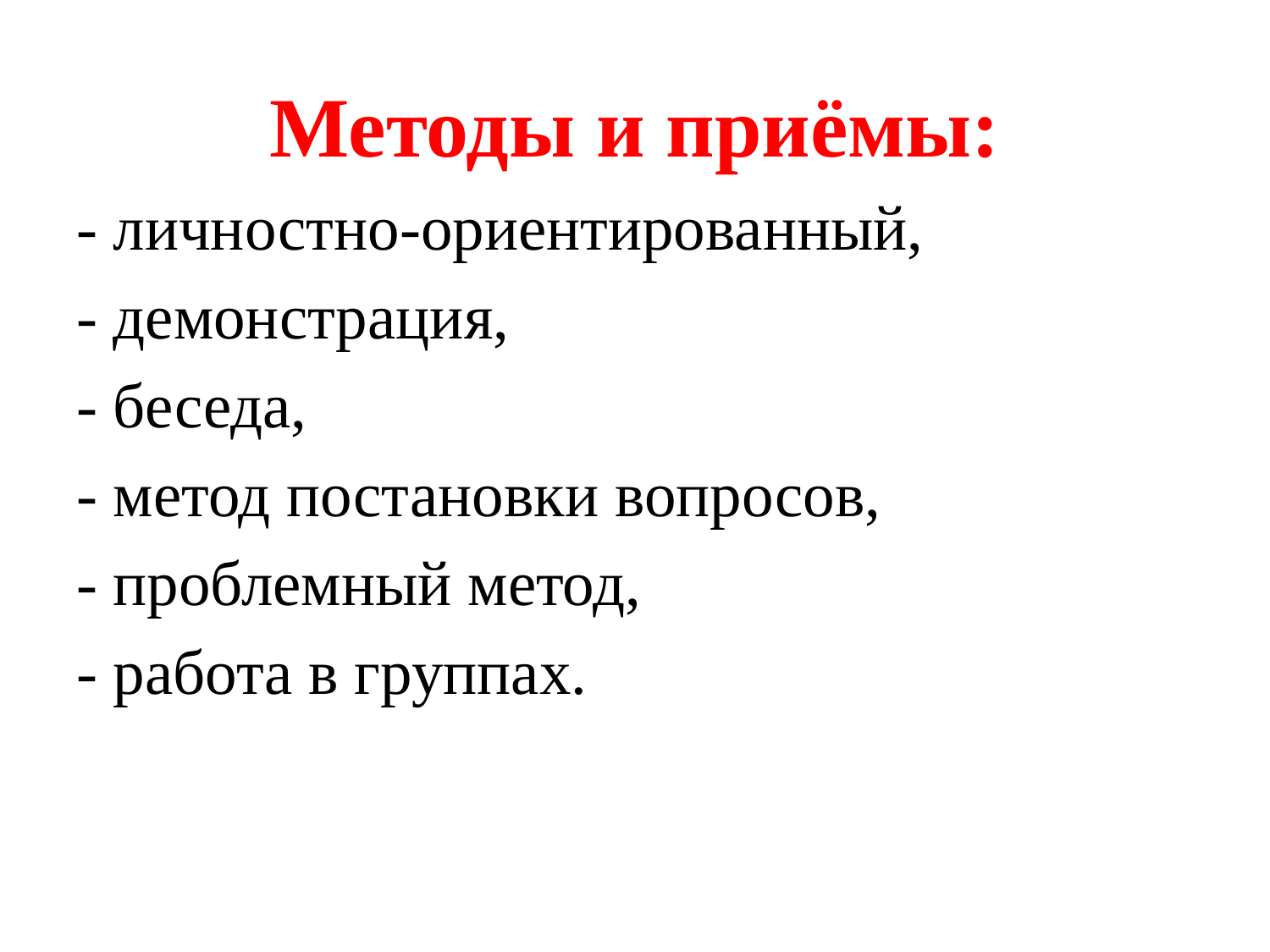

Методы и приёмы:
- личностно-ориентированный,
- демонстрация,
- беседа,
- метод постановки вопросов,
- проблемный метод,
- работа в группах.